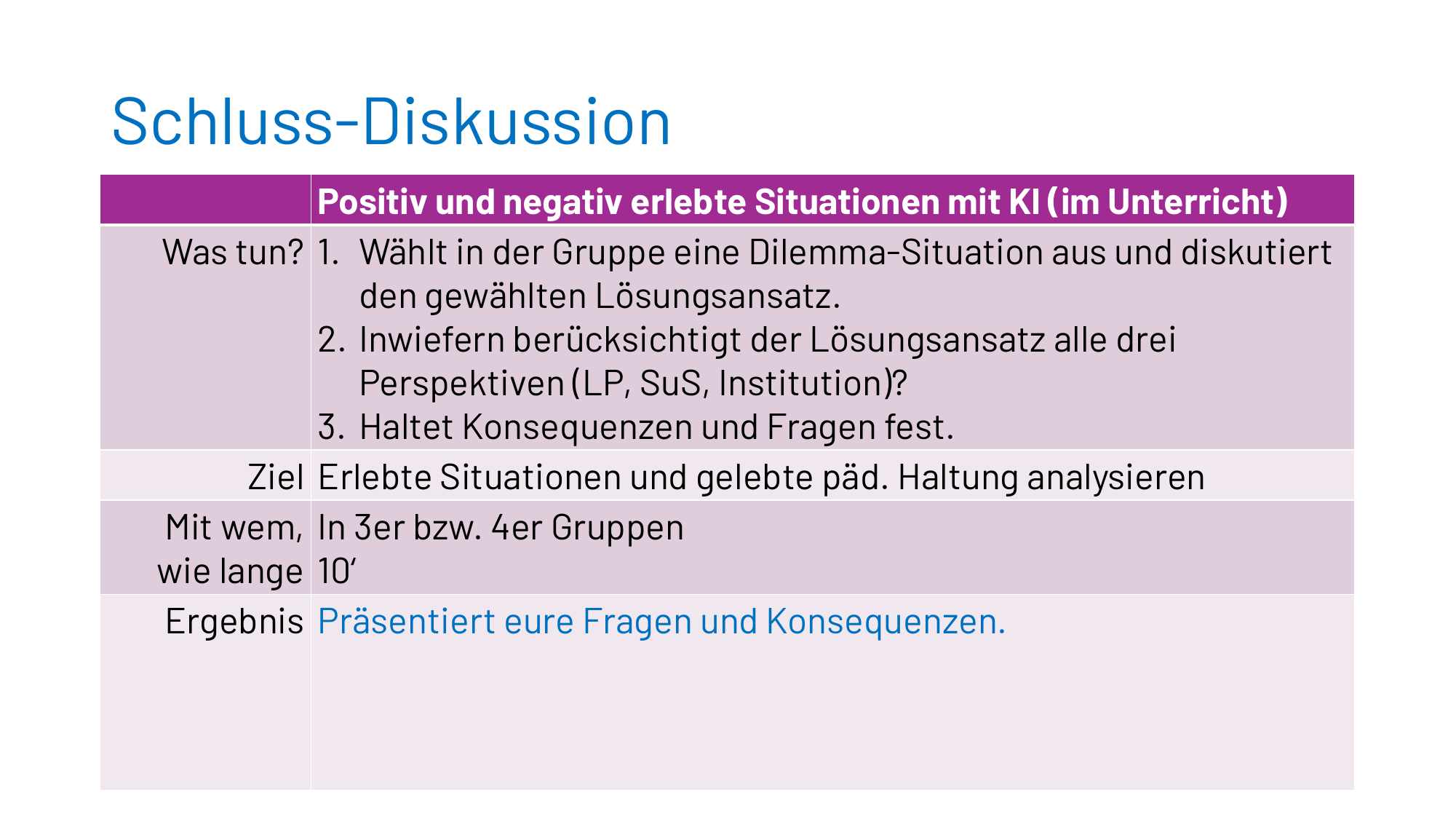

# Schluss-Diskussion
|  | Positiv und negativ erlebte Situationen mit KI (im Unterricht) |
| --- | --- |
| Was tun? | Wählt in der Gruppe eine Dilemma-Situation aus und diskutiert den gewählten Lösungsansatz. Inwiefern berücksichtigt der Lösungsansatz alle drei Perspektiven (LP, SuS, Institution)? Haltet Konsequenzen und Fragen fest. |
| Ziel | Erlebte Situationen und gelebte päd. Haltung analysieren |
| Mit wem, wie lange | In 3er bzw. 4er Gruppen 10‘ |
| Ergebnis | Präsentiert eure Fragen und Konsequenzen. |